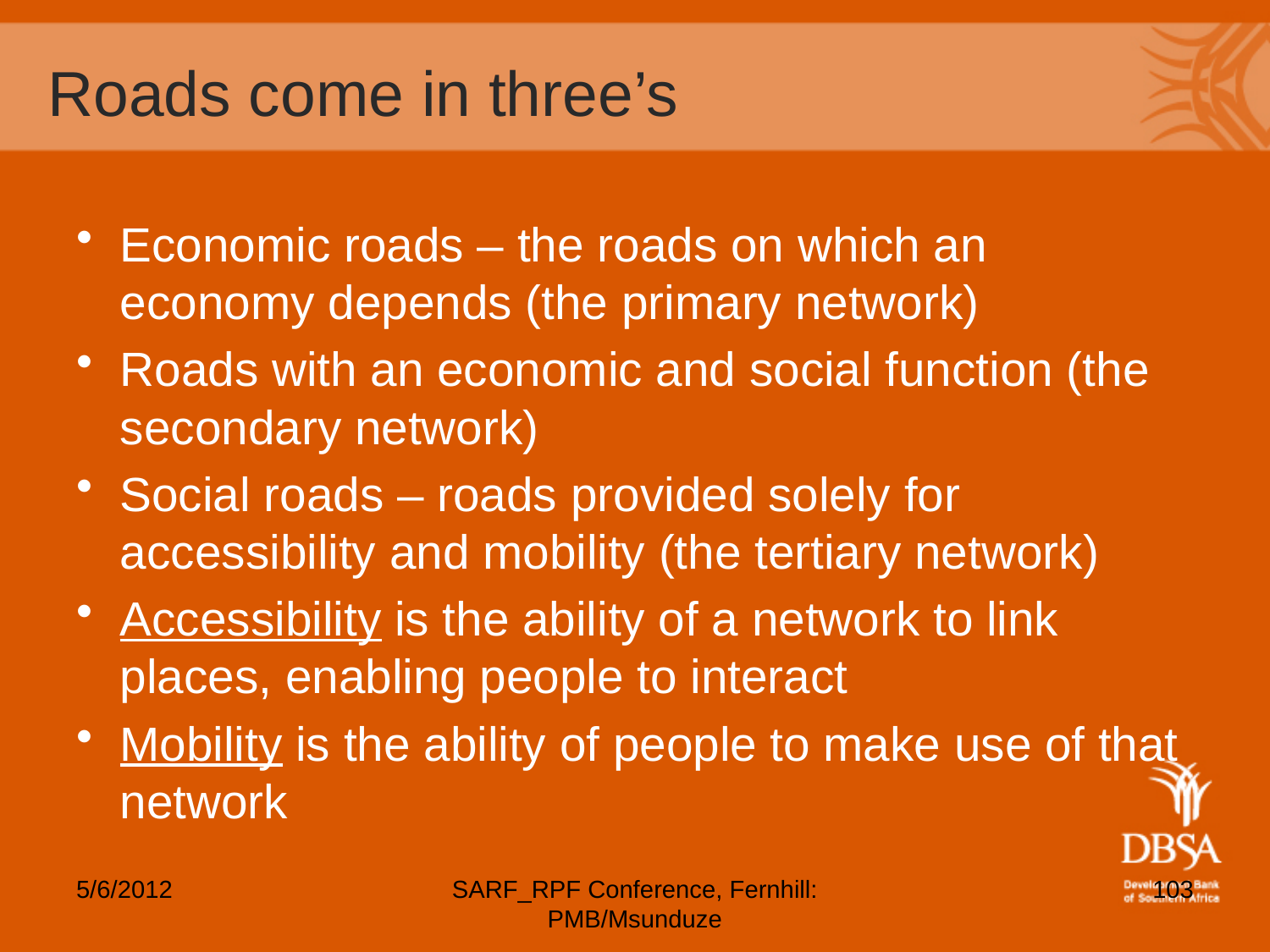

# Roads come in three’s
Economic roads – the roads on which an economy depends (the primary network)
Roads with an economic and social function (the secondary network)
Social roads – roads provided solely for accessibility and mobility (the tertiary network)
Accessibility is the ability of a network to link places, enabling people to interact
Mobility is the ability of people to make use of that network

5/6/2012
SARF_RPF Conference, Fernhill: PMB/Msunduze
103